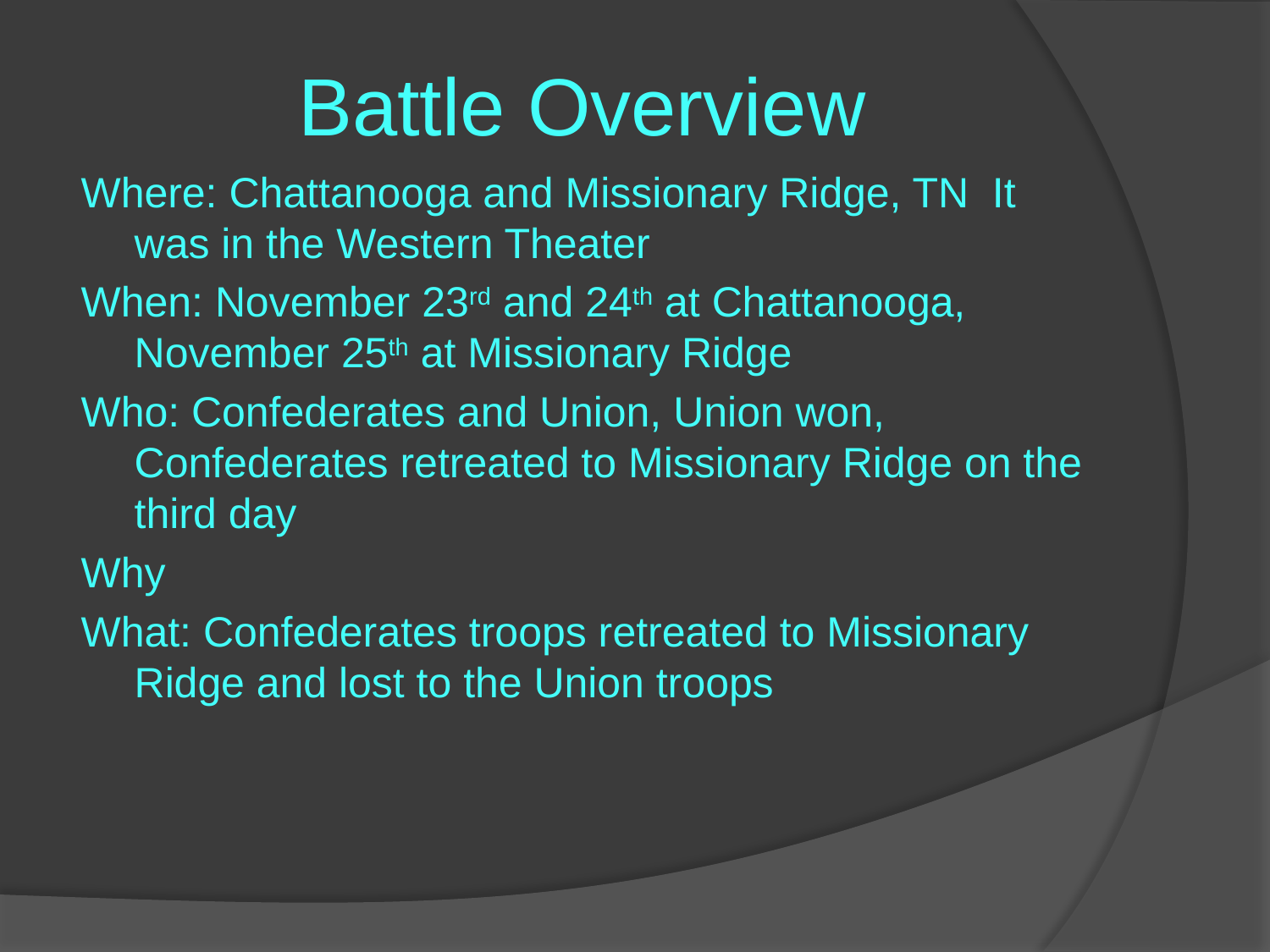

# Battle Overview
Where: Chattanooga and Missionary Ridge, TN  It was in the Western Theater
When: November 23rd and 24th at Chattanooga, November 25th at Missionary Ridge
Who: Confederates and Union, Union won, Confederates retreated to Missionary Ridge on the third day
Why
What: Confederates troops retreated to Missionary Ridge and lost to the Union troops